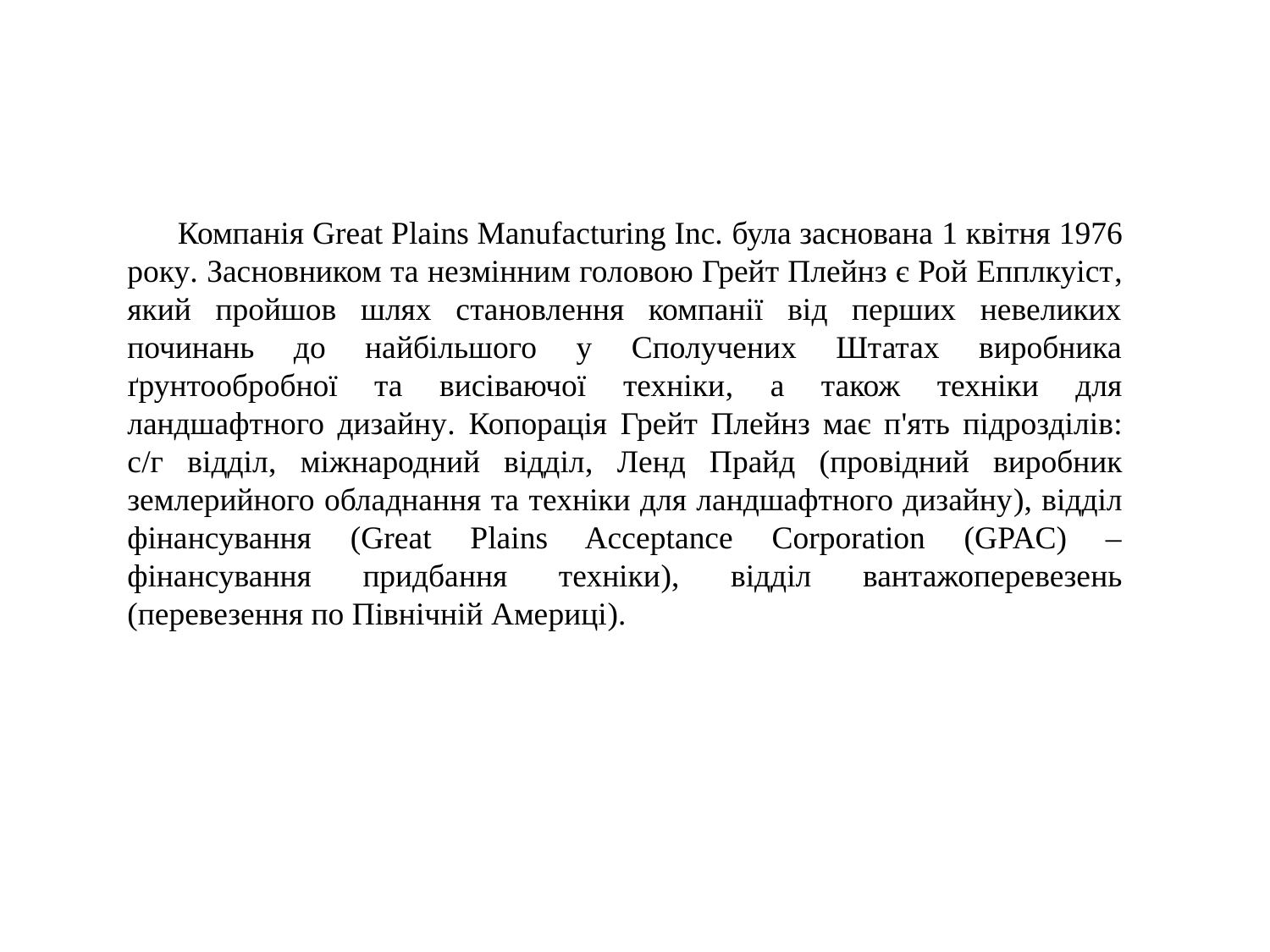

Компанія Great Plains Manufacturing Inc. була заснована 1 квітня 1976 року. Засновником та незмінним головою Грейт Плейнз є Рой Епплкуіст, який пройшов шлях становлення компанії від перших невеликих починань до найбільшого у Сполучених Штатах виробника ґрунтообробної та висіваючої техніки, а також техніки для ландшафтного дизайну. Копорація Грейт Плейнз має п'ять підрозділів: с/г відділ, міжнародний відділ, Ленд Прайд (провідний виробник землерийного обладнання та техніки для ландшафтного дизайну), відділ фінансування (Great Plains Acceptance Corporation (GPAC) – фінансування придбання техніки), відділ вантажоперевезень (перевезення по Північній Америці).